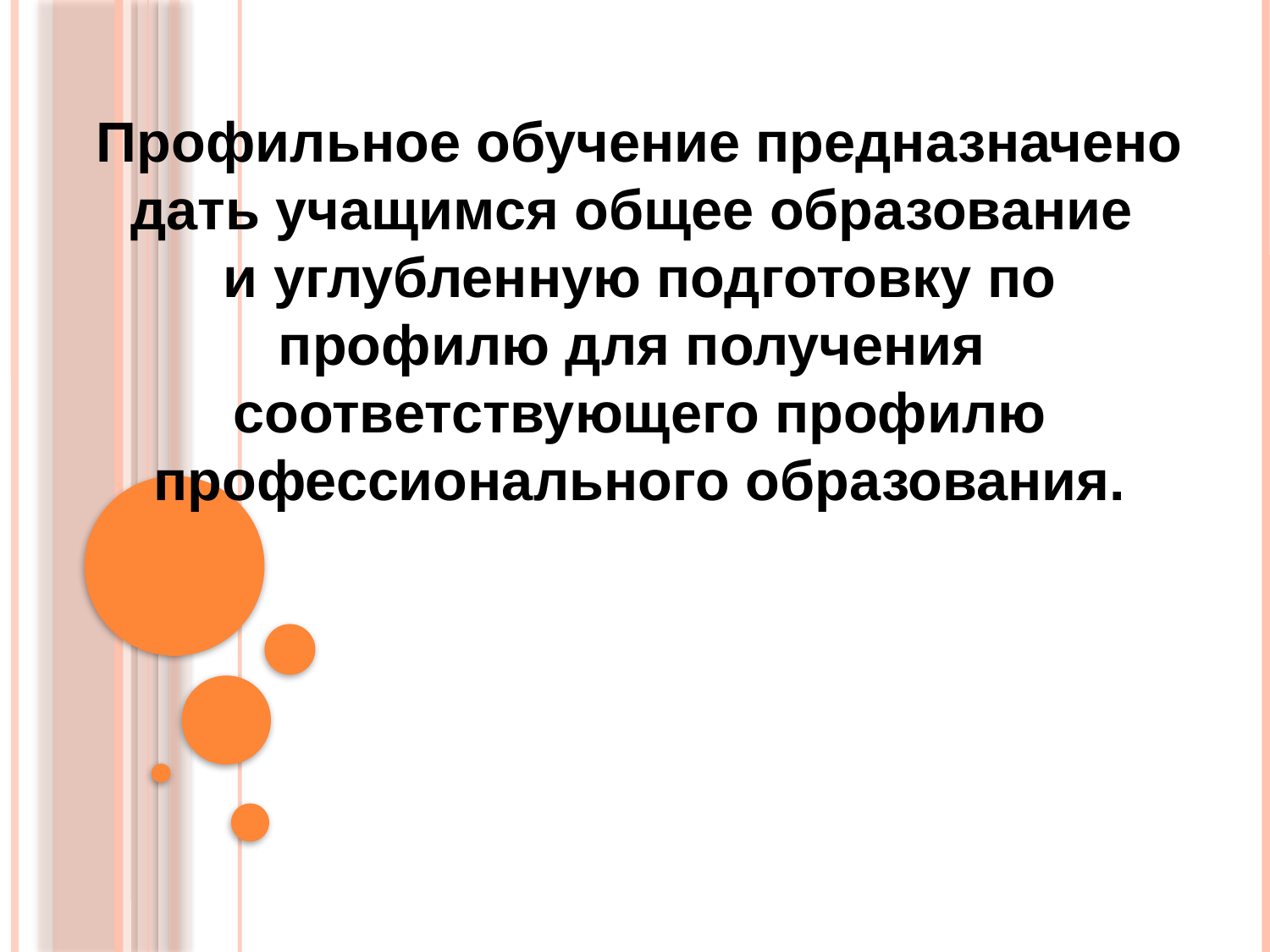

Профильное обучение предназначено дать учащимся общее образование
и углубленную подготовку по профилю для получения
соответствующего профилю профессионального образования.